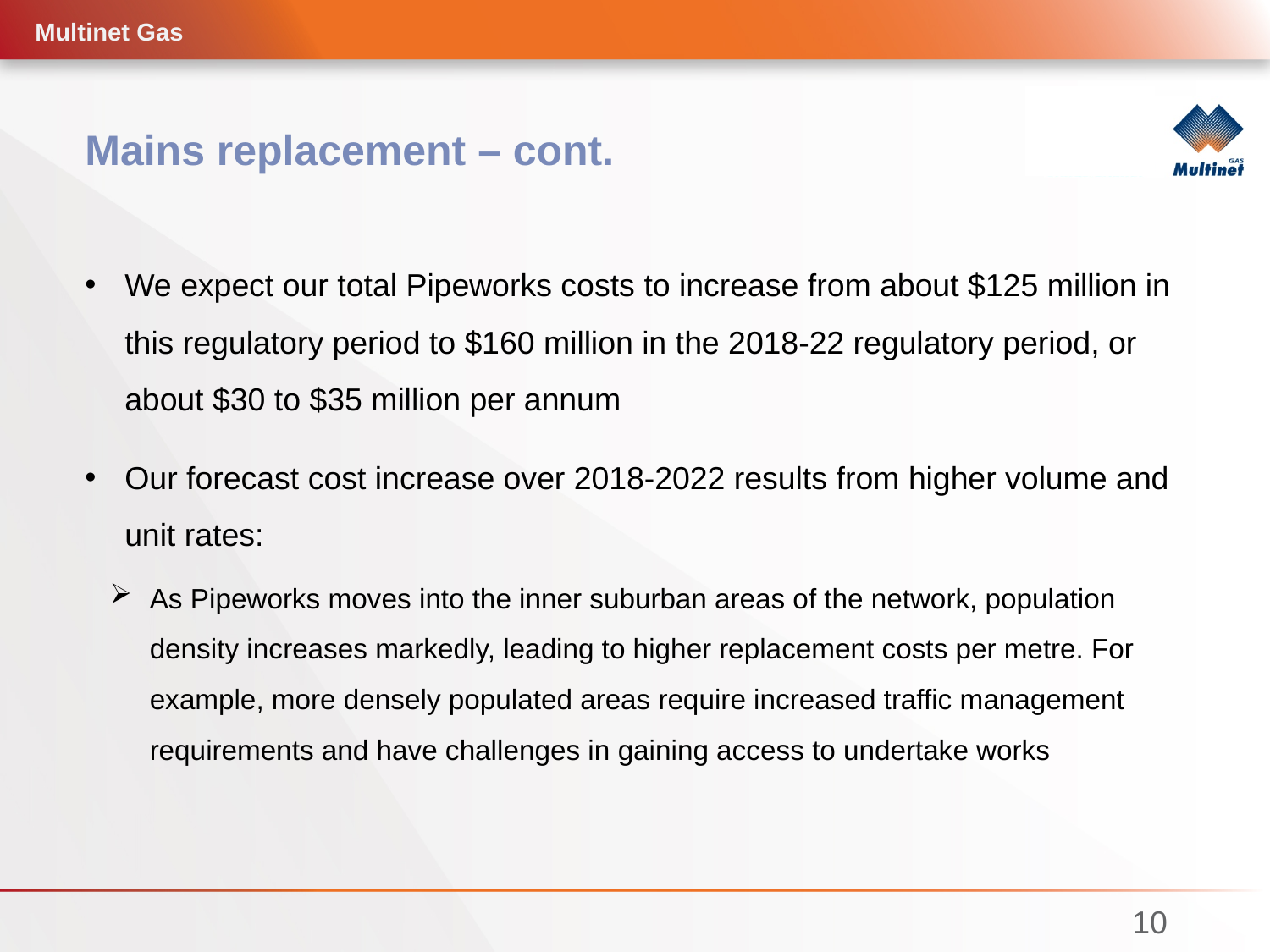

Multinet Gas

# Mains replacement – cont.
We expect our total Pipeworks costs to increase from about $125 million in this regulatory period to $160 million in the 2018-22 regulatory period, or about $30 to $35 million per annum
Our forecast cost increase over 2018-2022 results from higher volume and unit rates:
As Pipeworks moves into the inner suburban areas of the network, population density increases markedly, leading to higher replacement costs per metre. For example, more densely populated areas require increased traffic management requirements and have challenges in gaining access to undertake works

10